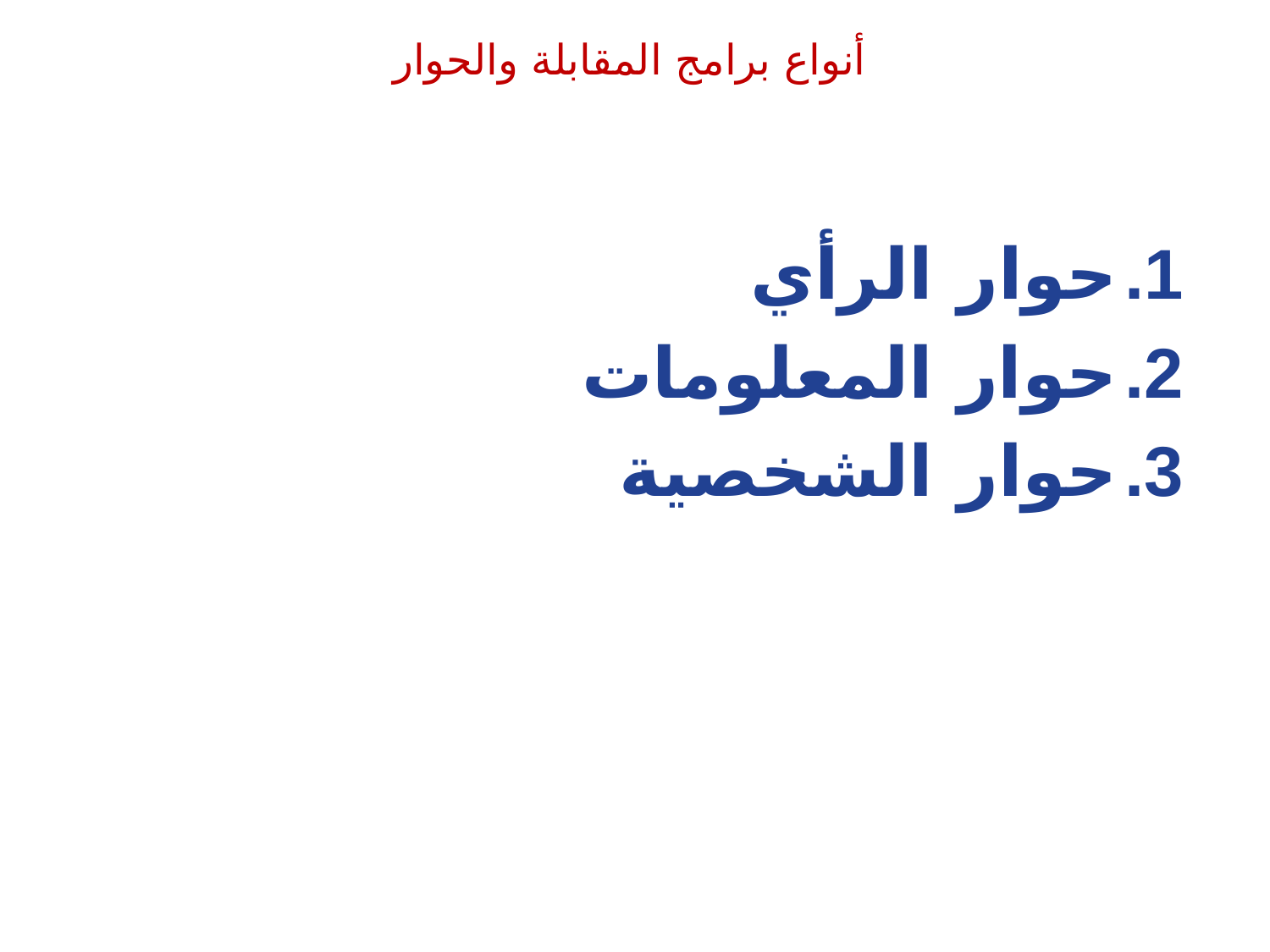

# أنواع برامج المقابلة والحوار
حوار الرأي
حوار المعلومات
حوار الشخصية